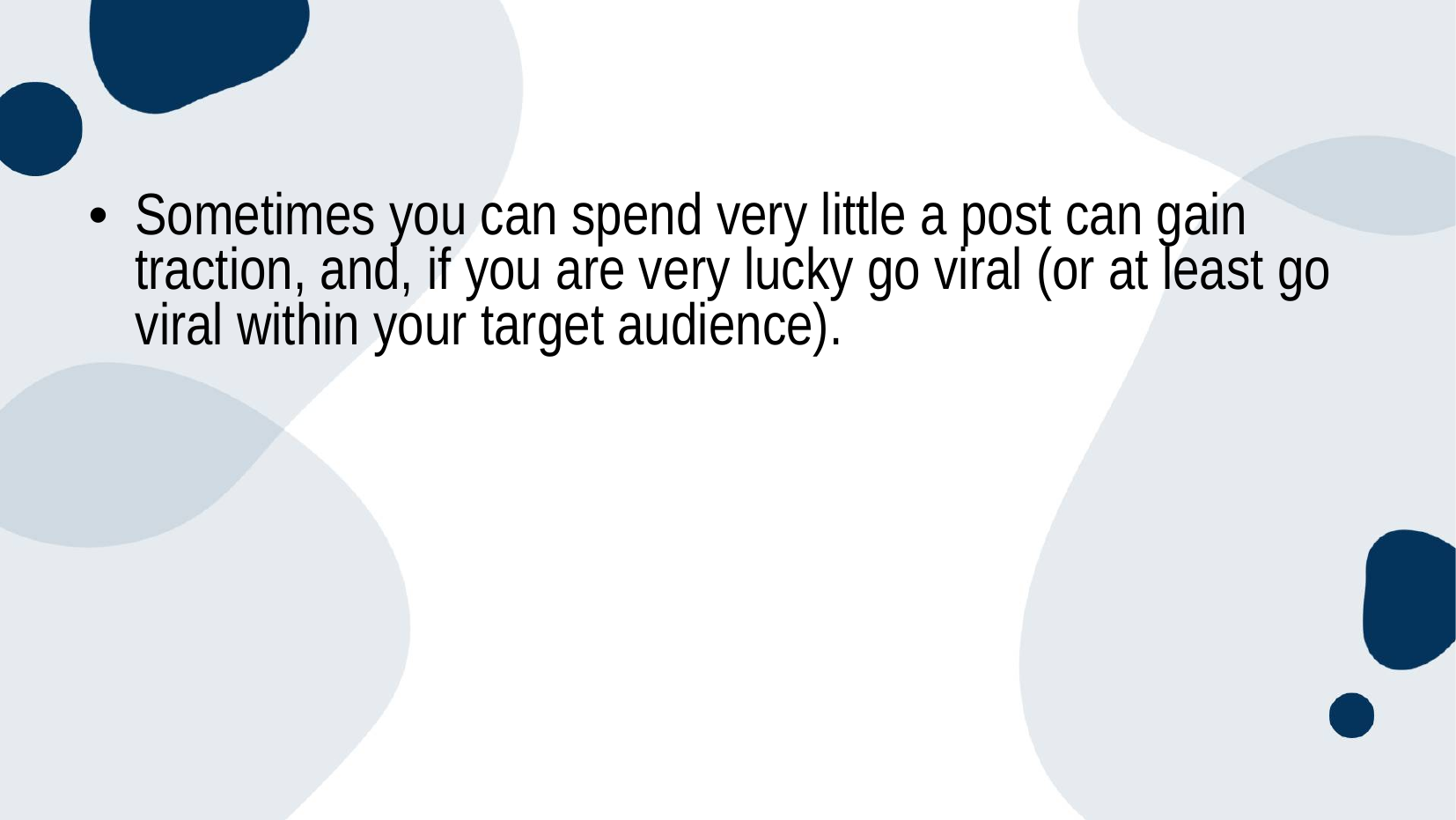

Sometimes you can spend very little a post can gain traction, and, if you are very lucky go viral (or at least go viral within your target audience).